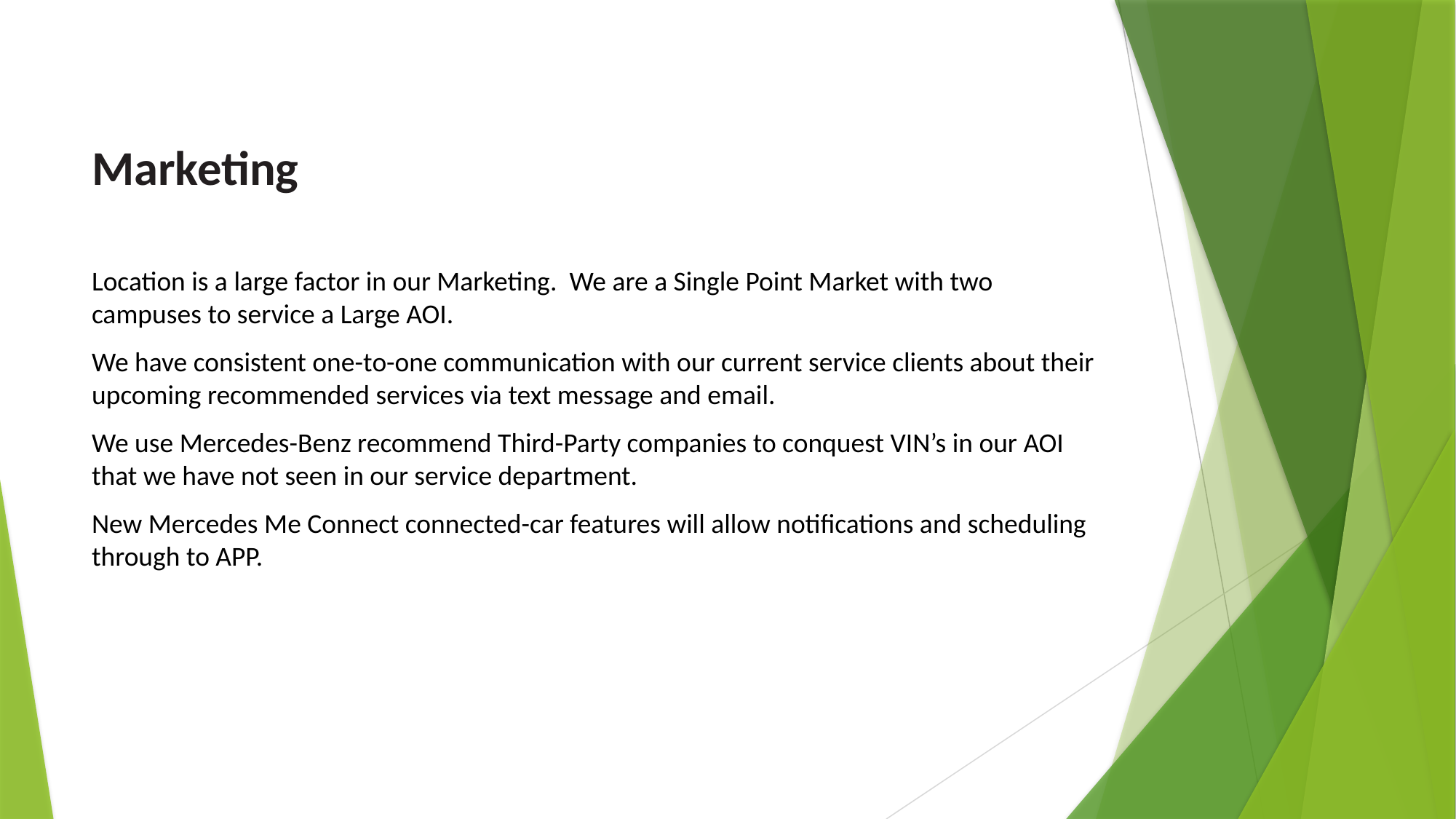

# Marketing
Location is a large factor in our Marketing.  We are a Single Point Market with two campuses to service a Large AOI.
We have consistent one-to-one communication with our current service clients about their upcoming recommended services via text message and email.
We use Mercedes-Benz recommend Third-Party companies to conquest VIN’s in our AOI that we have not seen in our service department.
New Mercedes Me Connect connected-car features will allow notifications and scheduling through to APP.